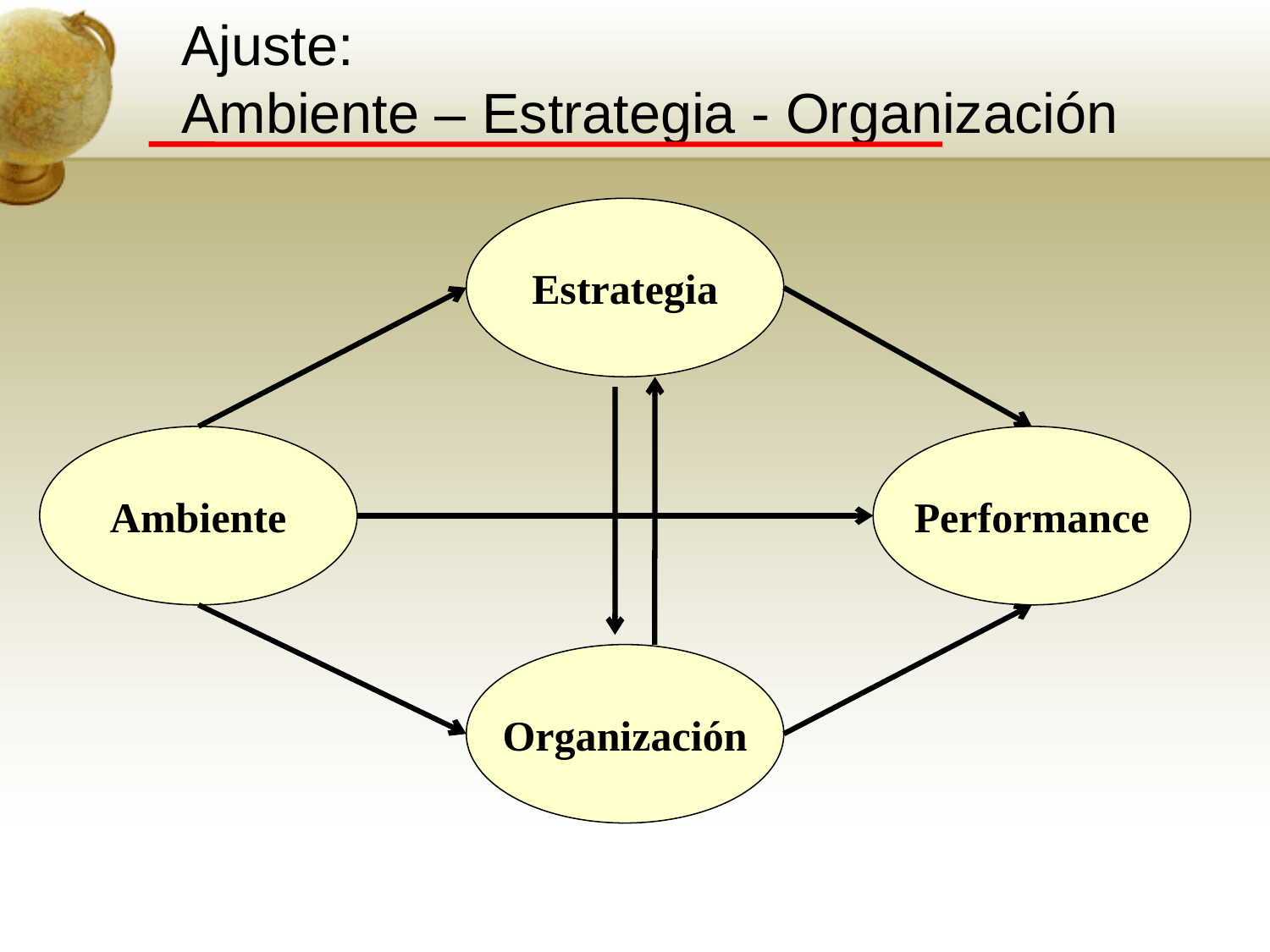

# Ajuste: Ambiente – Estrategia - Organización

Estrategia
Ambiente
Performance
Organización